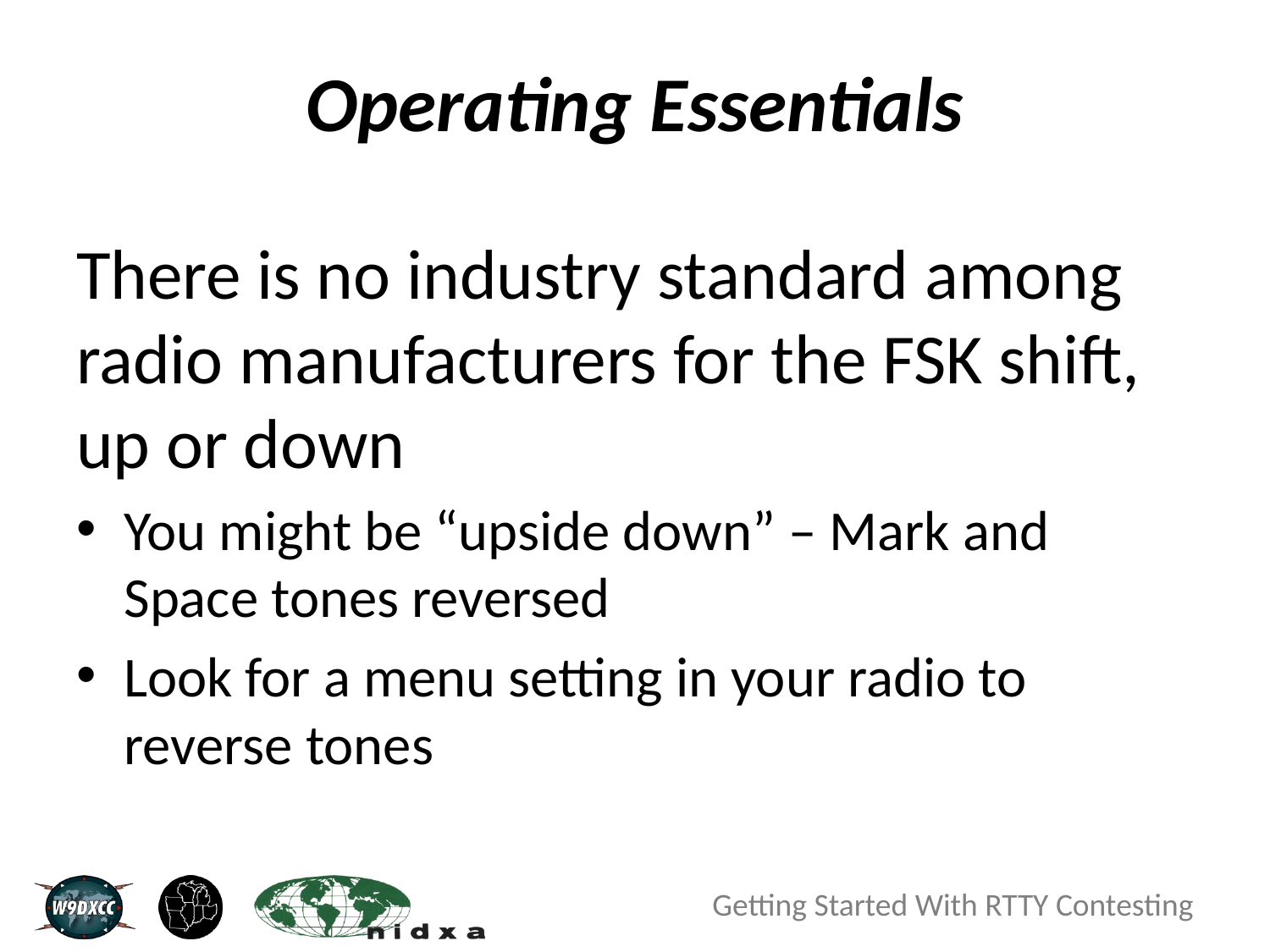

# Operating Essentials
There is no industry standard among radio manufacturers for the FSK shift, up or down
You might be “upside down” – Mark and Space tones reversed
Look for a menu setting in your radio to reverse tones
Getting Started With RTTY Contesting